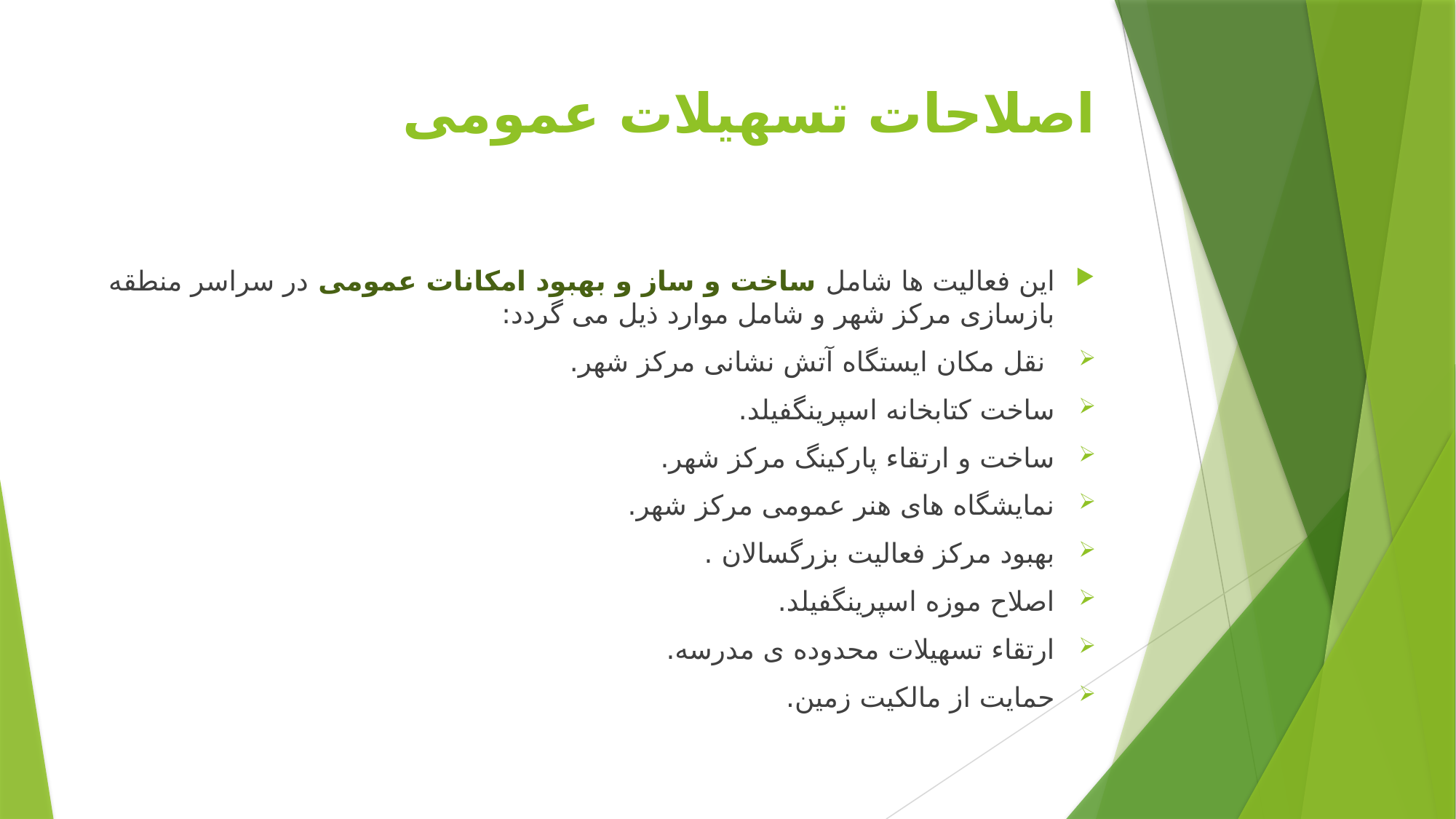

# اصلاحات تسهیلات عمومی
این فعالیت ها شامل ساخت و ساز و بهبود امکانات عمومی در سراسر منطقه بازسازی مرکز شهر و شامل موارد ذیل می گردد:
 نقل مکان ایستگاه آتش نشانی مرکز شهر.
ساخت کتابخانه اسپرینگفیلد.
ساخت و ارتقاء پارکینگ مرکز شهر.
نمایشگاه های هنر عمومی مرکز شهر.
بهبود مرکز فعالیت بزرگسالان .
اصلاح موزه اسپرینگفیلد.
ارتقاء تسهیلات محدوده ی مدرسه.
حمایت از مالکیت زمین.